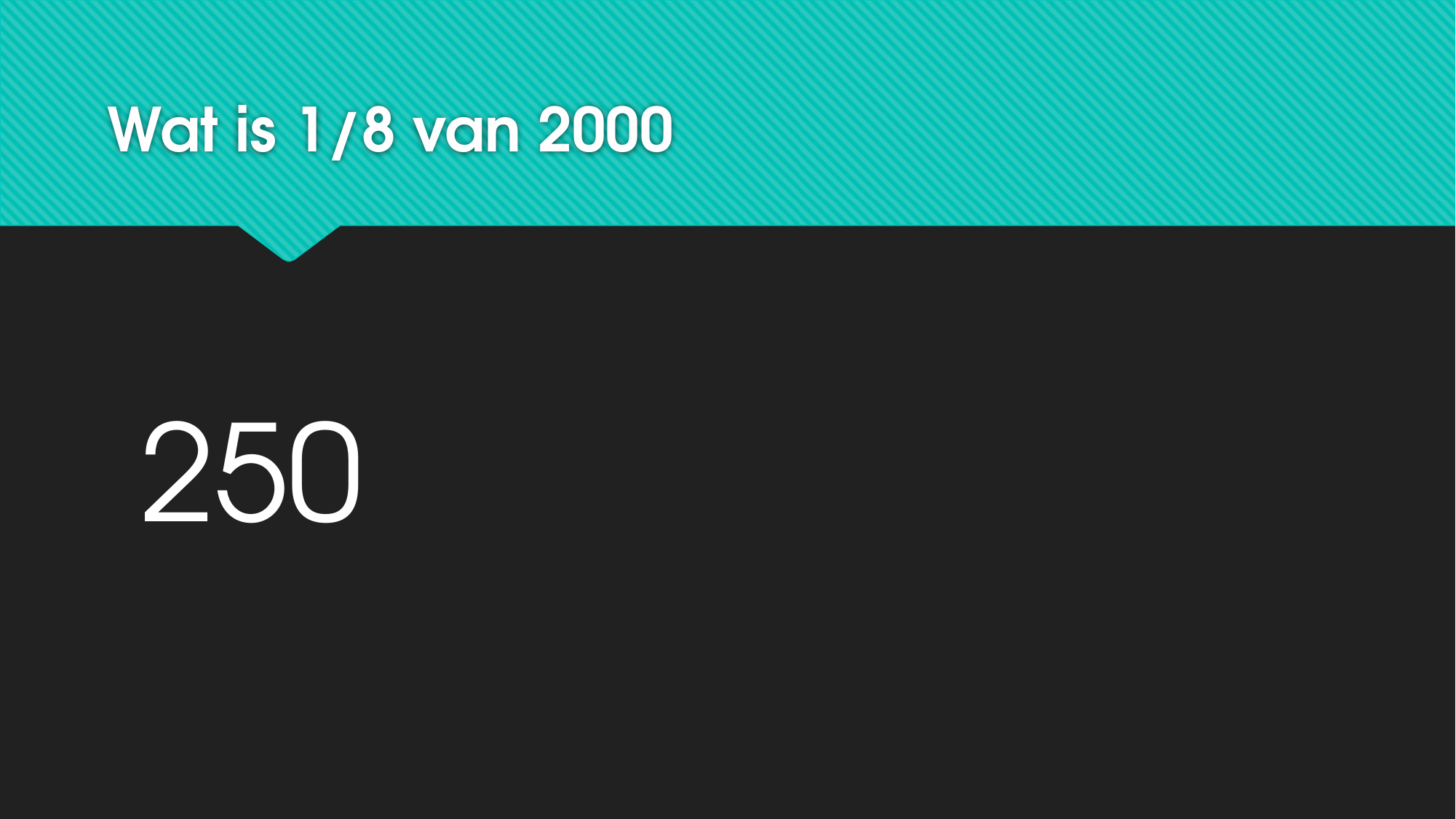

# Wat is 1/8 van 2000

250